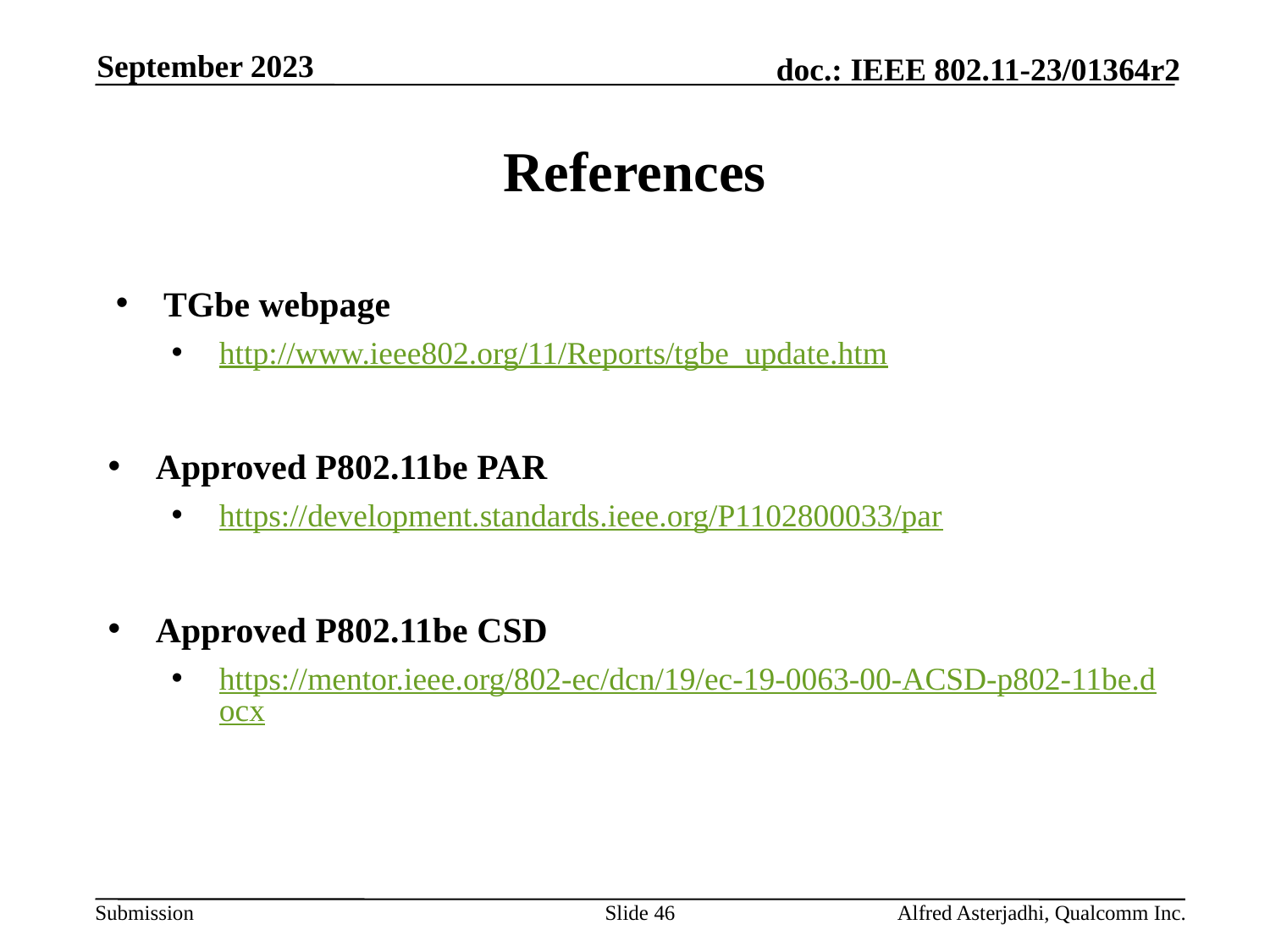

September 2023
# References
TGbe webpage
http://www.ieee802.org/11/Reports/tgbe_update.htm

Approved P802.11be PAR
https://development.standards.ieee.org/P1102800033/par

Approved P802.11be CSD
https://mentor.ieee.org/802-ec/dcn/19/ec-19-0063-00-ACSD-p802-11be.docx

Slide 46
Alfred Asterjadhi, Qualcomm Inc.